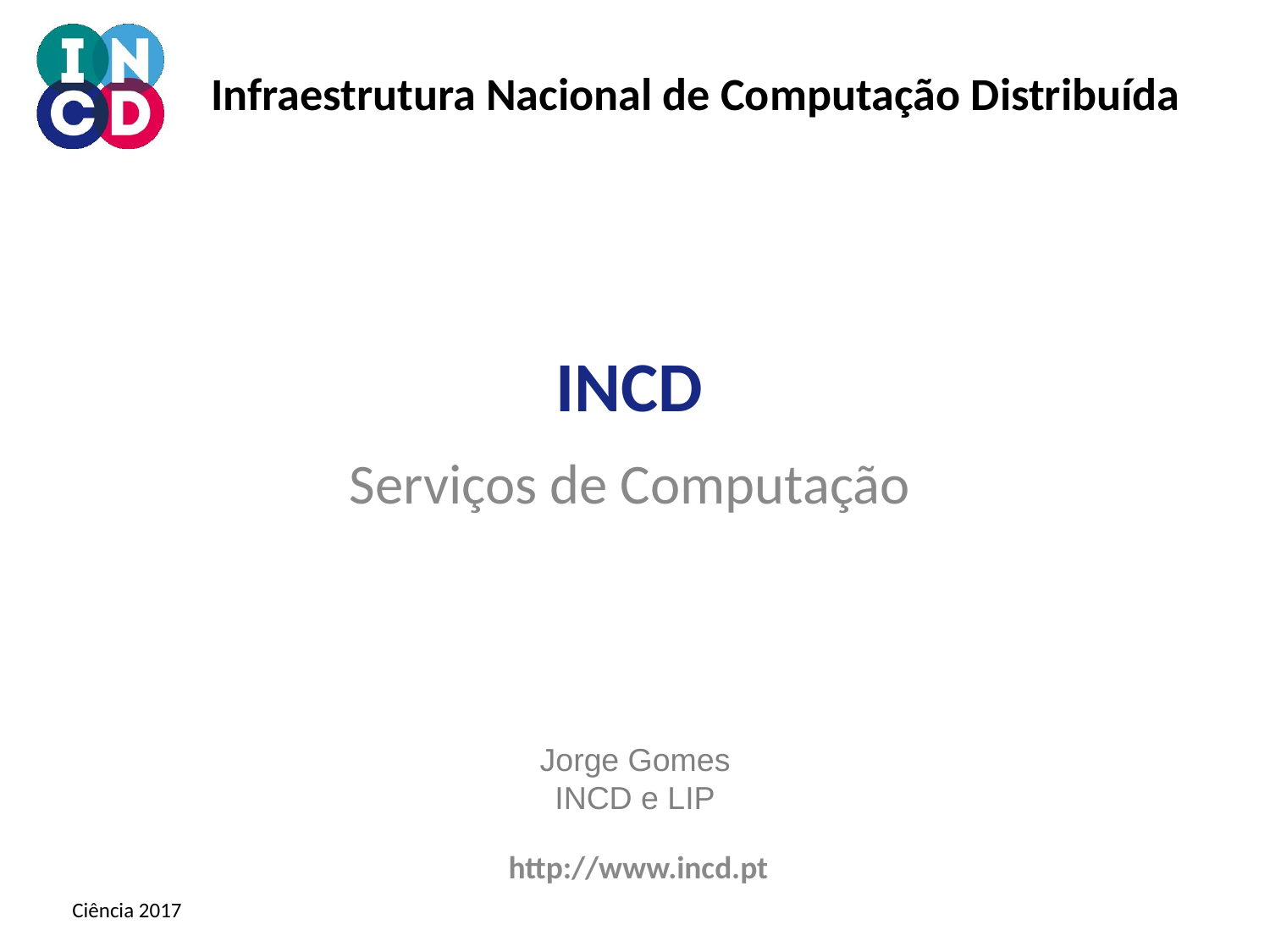

# INCD
Serviços de Computação
Jorge Gomes
INCD e LIP